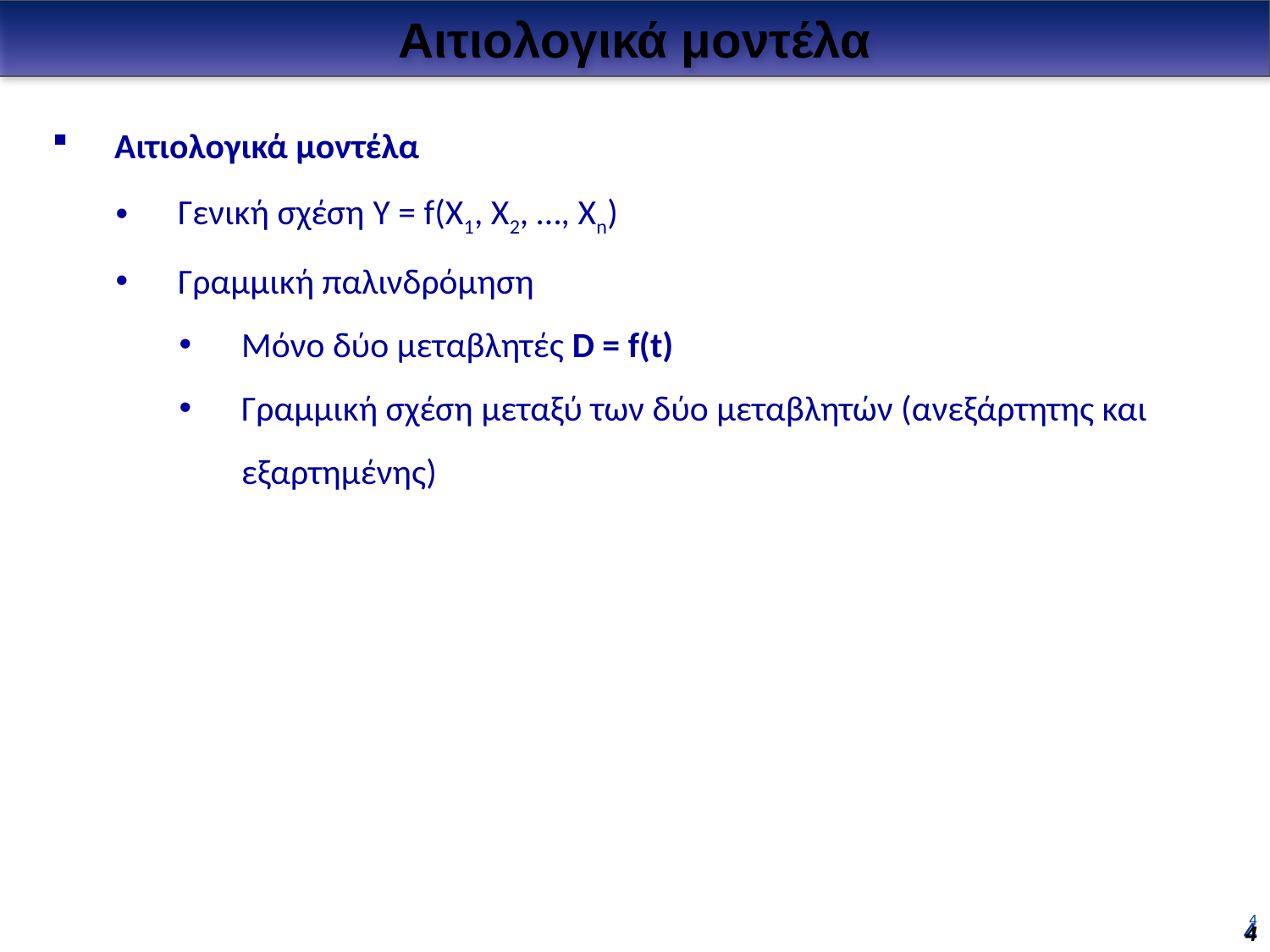

Αιτιολογικά μοντέλα
Αιτιολογικά μοντέλα
Γενική σχέση Y = f(X1, X2, …, Xn)
Γραμμική παλινδρόμηση
Μόνο δύο μεταβλητές D = f(t)
Γραμμική σχέση μεταξύ των δύο μεταβλητών (ανεξάρτητης και εξαρτημένης)
4
4
4
4